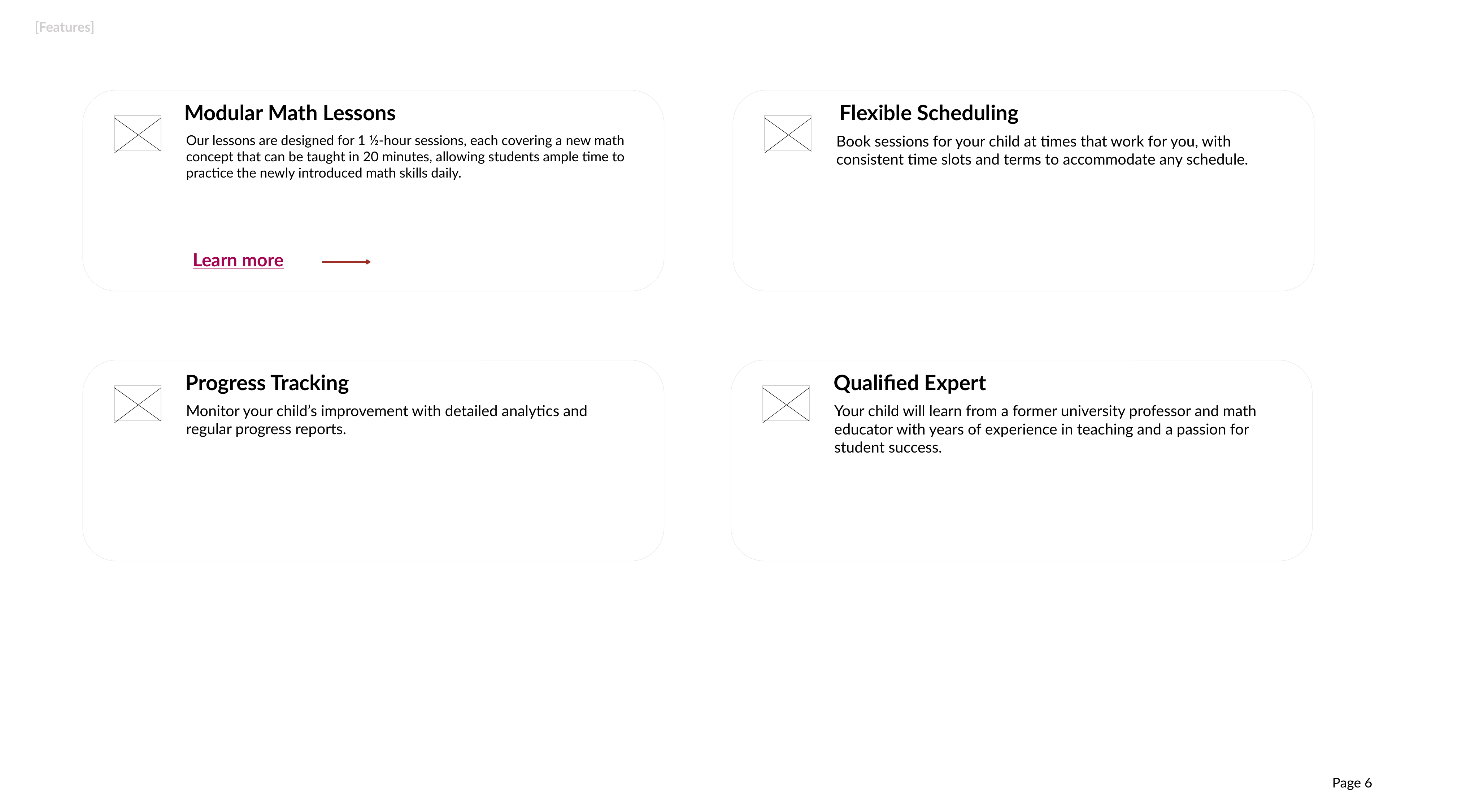

[Features]

Modular Math Lessons
Flexible Scheduling

Our lessons are designed for 1 ½-hour sessions, each covering a new math concept that can be taught in 20 minutes, allowing students ample time to practice the newly introduced math skills daily.

Book sessions for your child at times that work for you, with consistent time slots and terms to accommodate any schedule.
Learn more

Progress Tracking
Qualified Expert

Monitor your child’s improvement with detailed analytics and regular progress reports.
Your child will learn from a former university professor and math educator with years of experience in teaching and a passion for student success.
Page 6